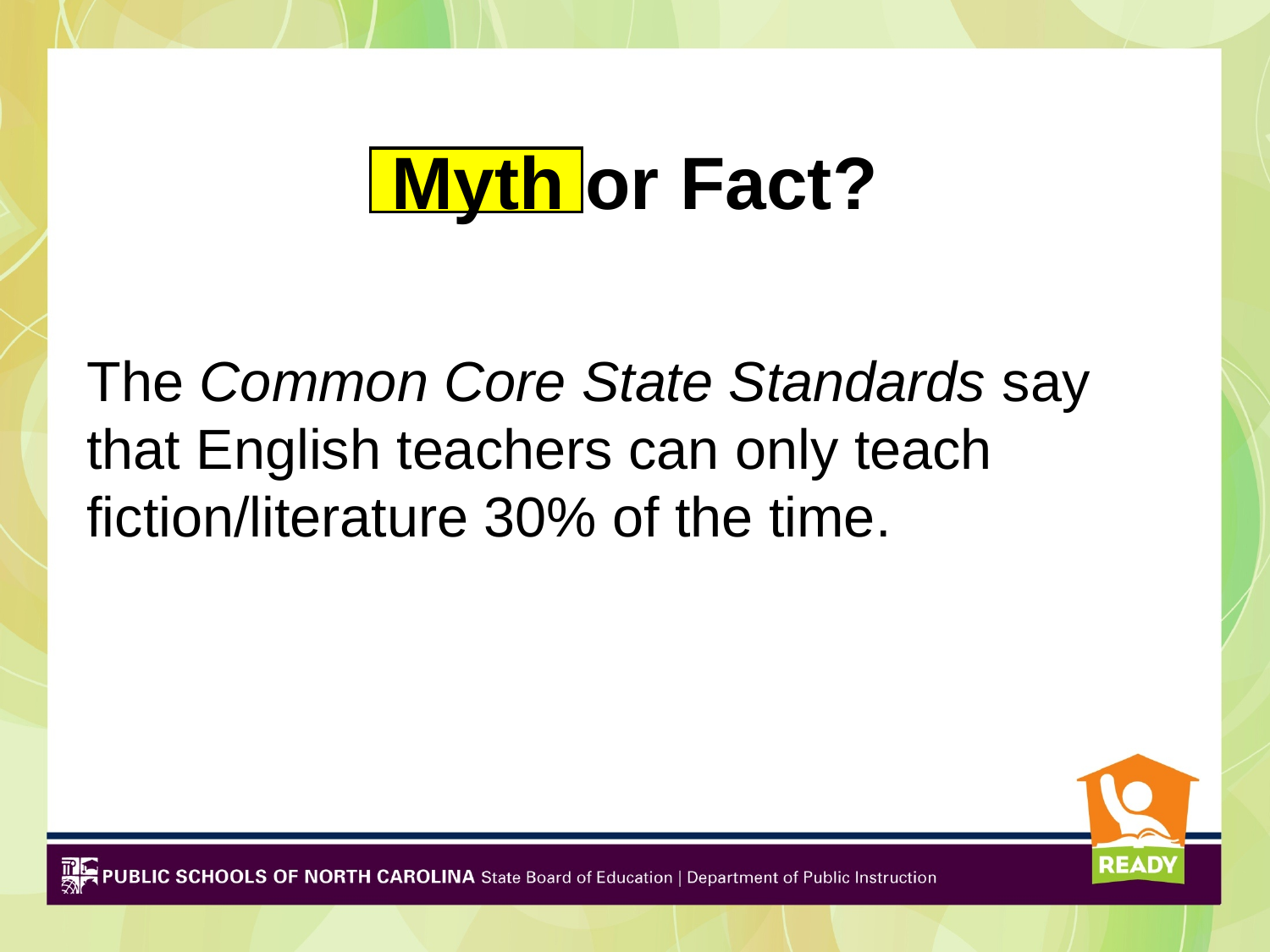

# Myth or Fact?

The Common Core State Standards say that English teachers can only teach fiction/literature 30% of the time.